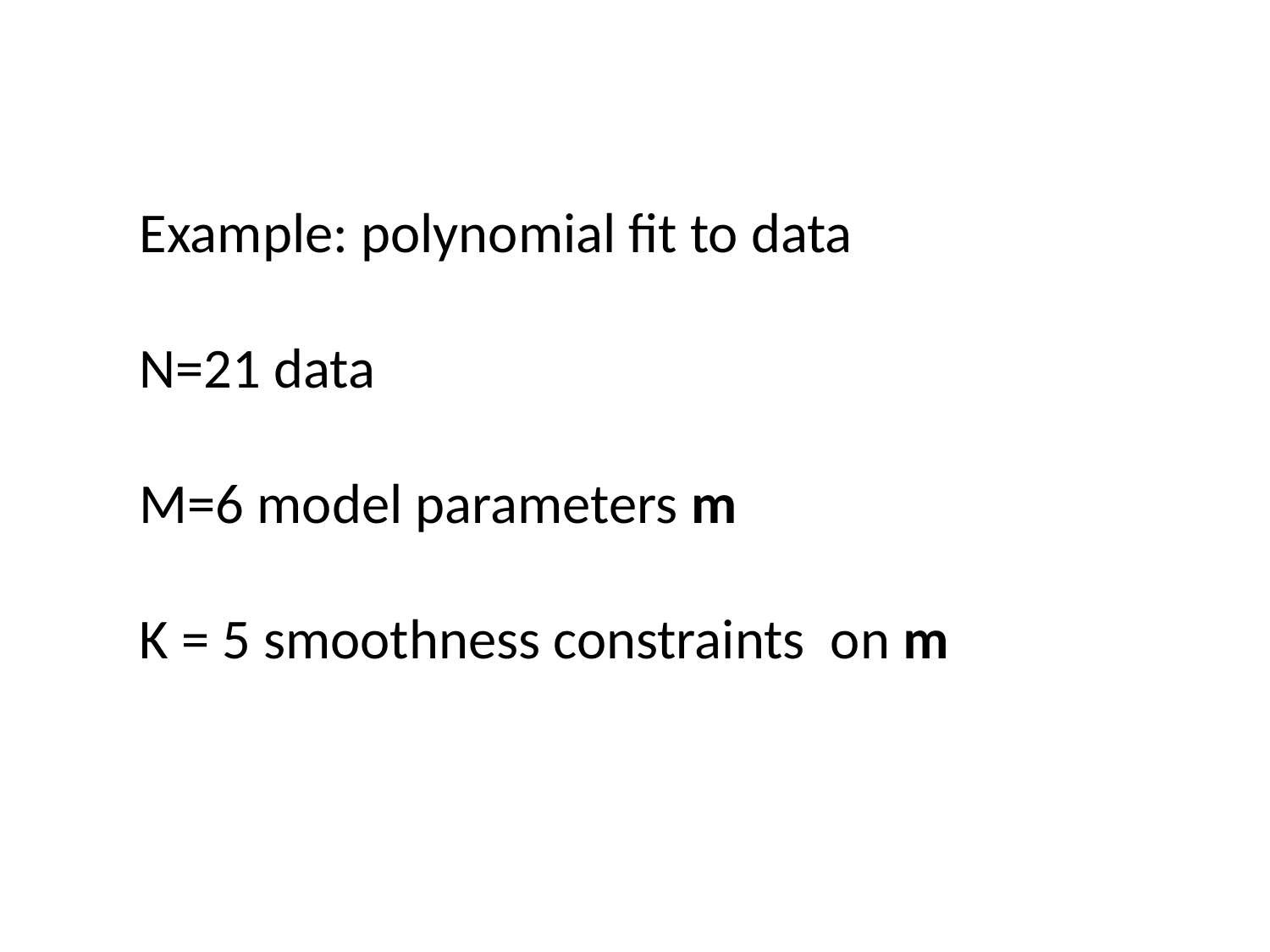

Example: polynomial fit to data

N=21 data

M=6 model parameters m

K = 5 smoothness constraints  on m